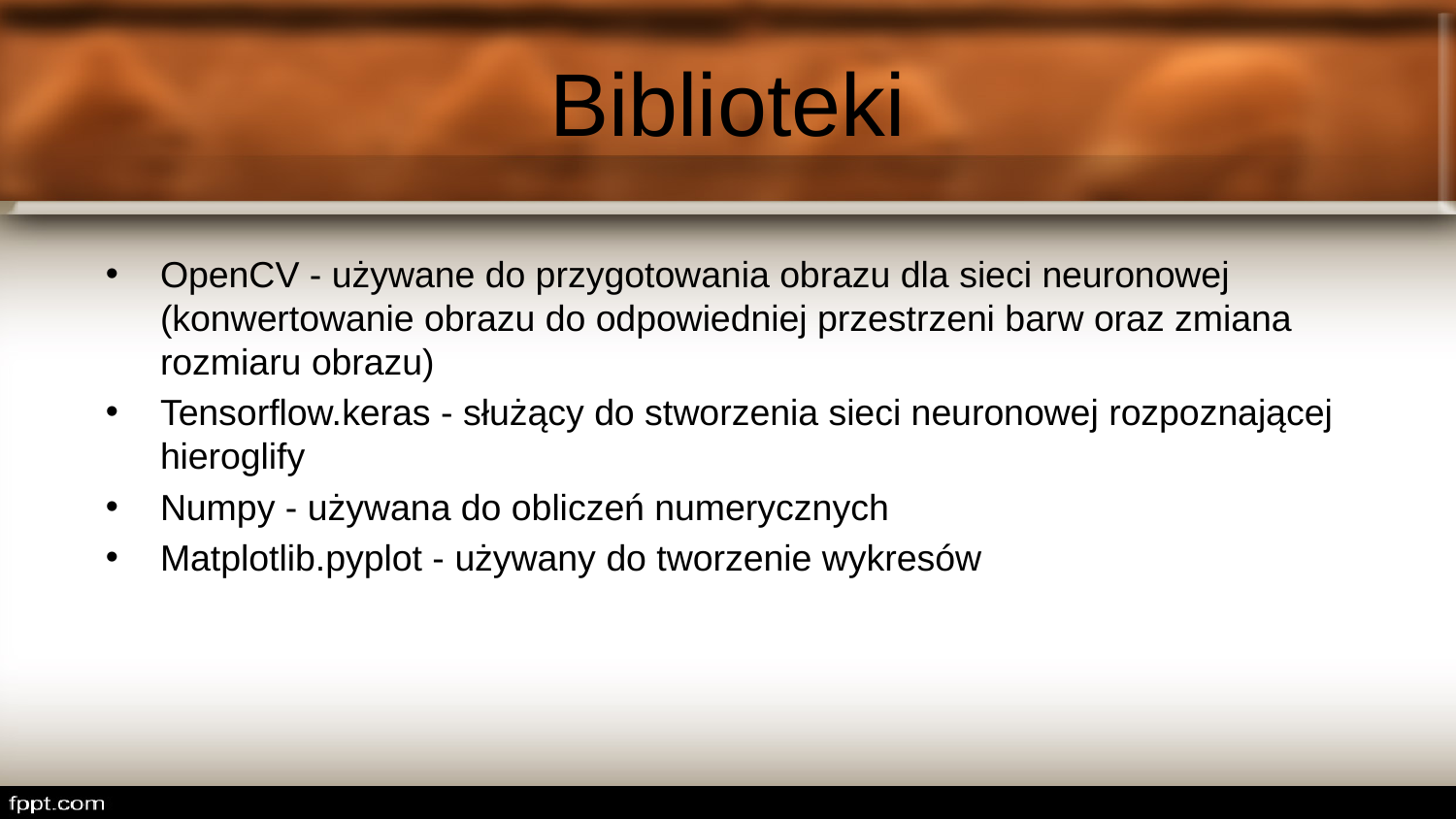

# Biblioteki
OpenCV - używane do przygotowania obrazu dla sieci neuronowej (konwertowanie obrazu do odpowiedniej przestrzeni barw oraz zmiana rozmiaru obrazu)
Tensorflow.keras - służący do stworzenia sieci neuronowej rozpoznającej hieroglify
Numpy - używana do obliczeń numerycznych
Matplotlib.pyplot - używany do tworzenie wykresów